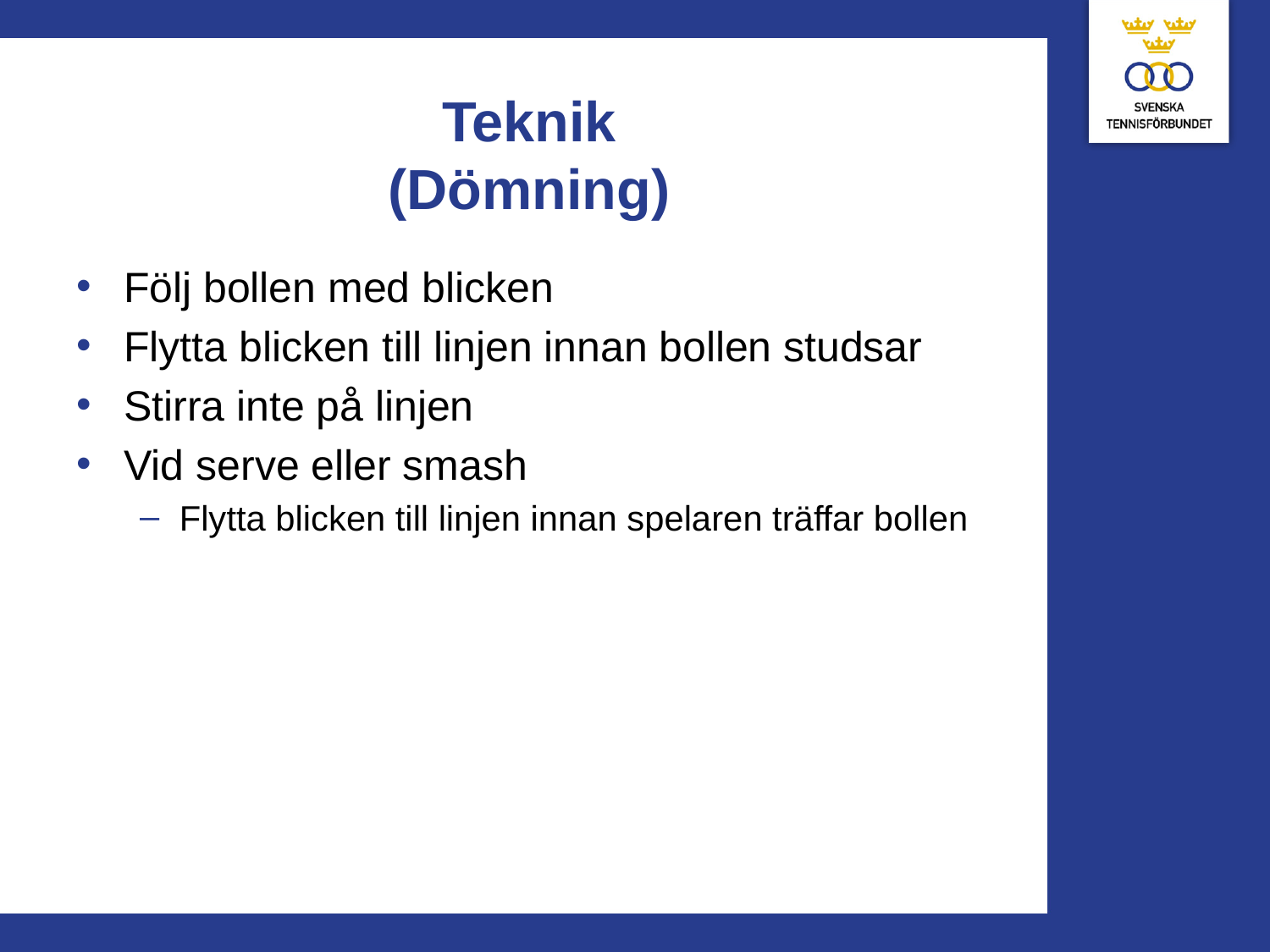

# Teknik (Dömning)
Följ bollen med blicken
Flytta blicken till linjen innan bollen studsar
Stirra inte på linjen
Vid serve eller smash
Flytta blicken till linjen innan spelaren träffar bollen